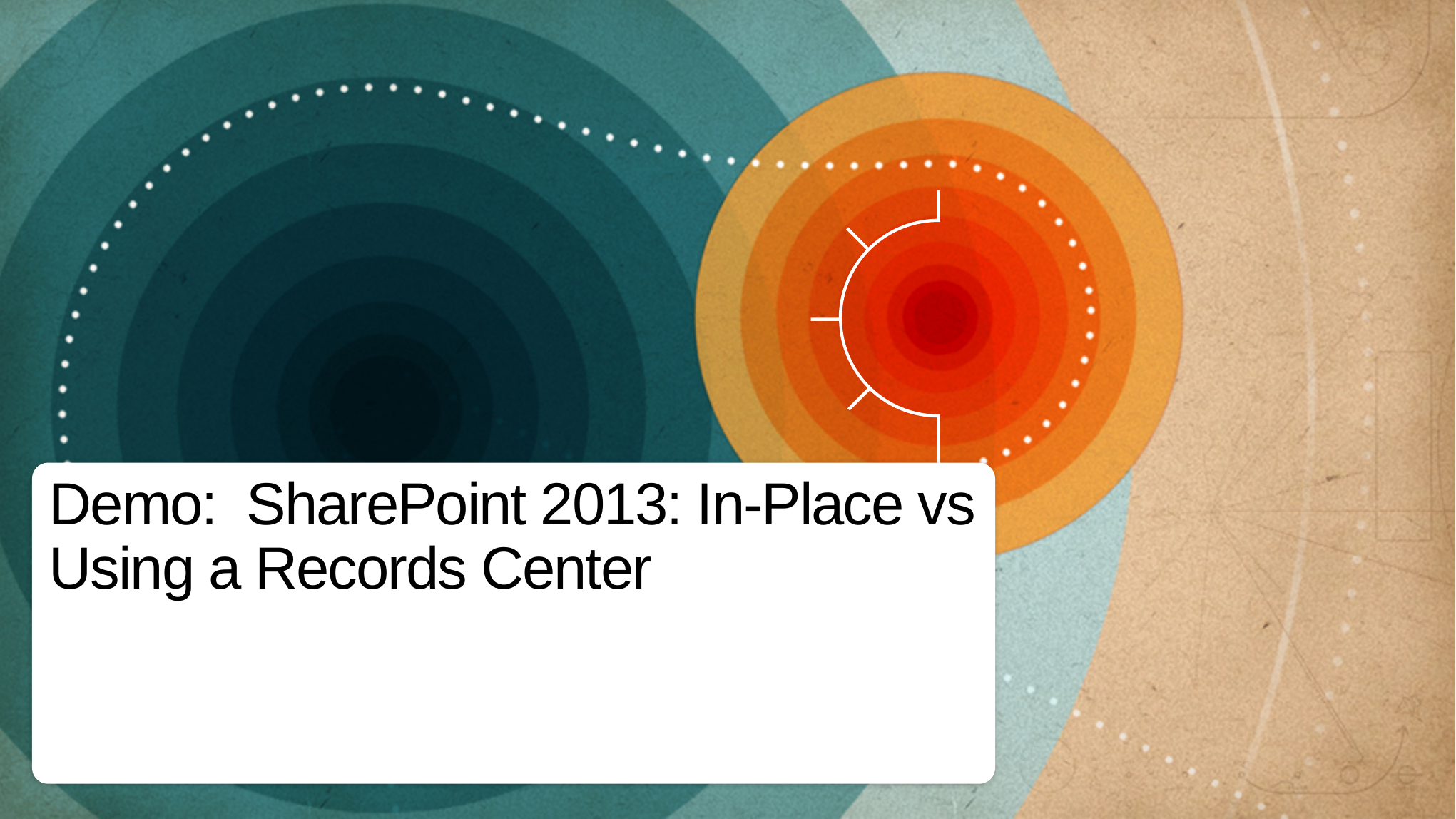

# Demo:  SharePoint 2013: In-Place vs Using a Records Center